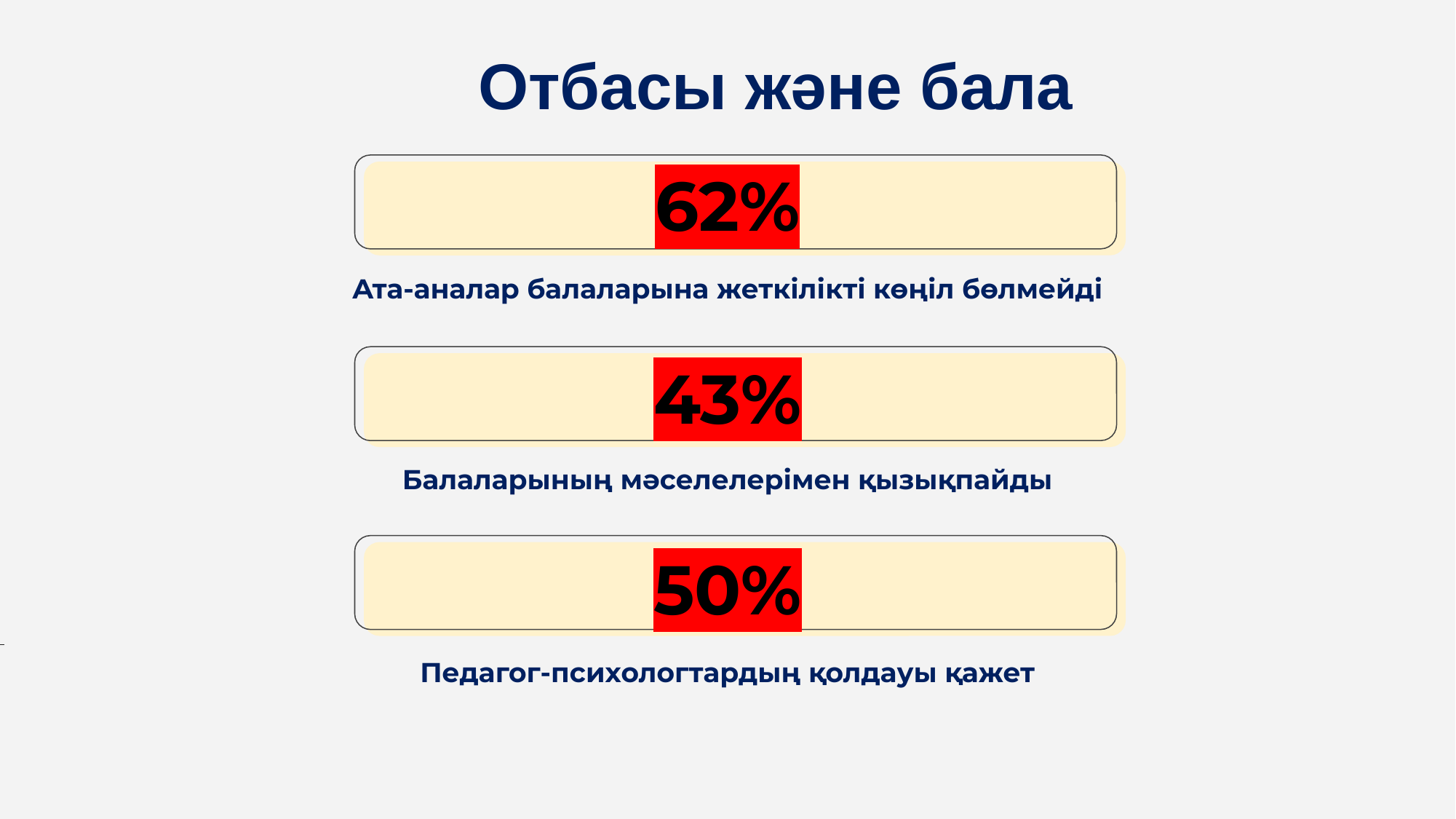

Отбасы және бала
# 62%

Ата-аналар балаларына жеткілікті көңіл бөлмейді
43%

Балаларының мәселелерімен қызықпайды
50%

Педагог-психологтардың қолдауы қажет